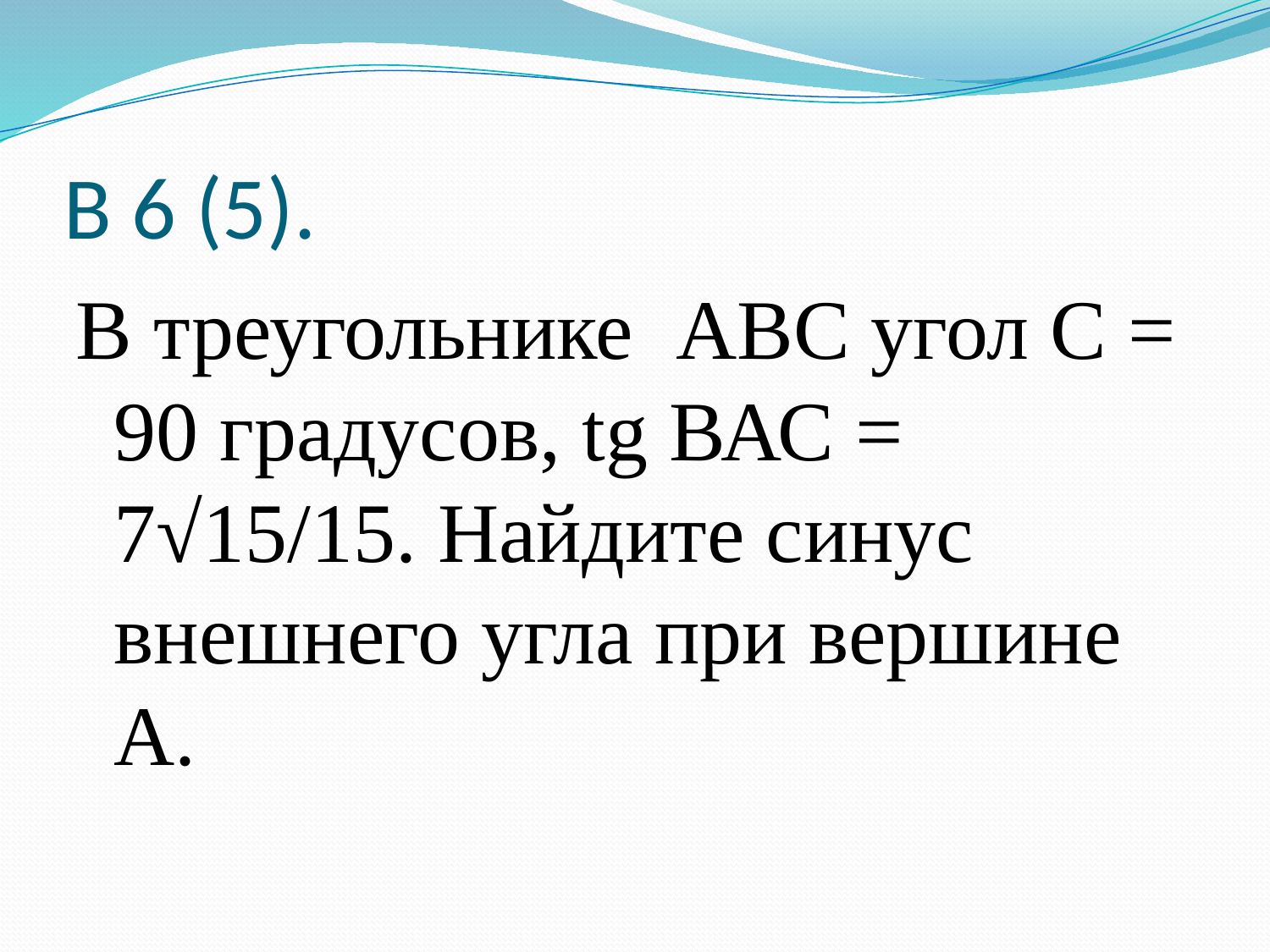

# В 6 (5).
В треугольнике  АВС угол С = 90 градусов, tg ВАС = 7√15/15. Найдите синус внешнего угла при вершине А.